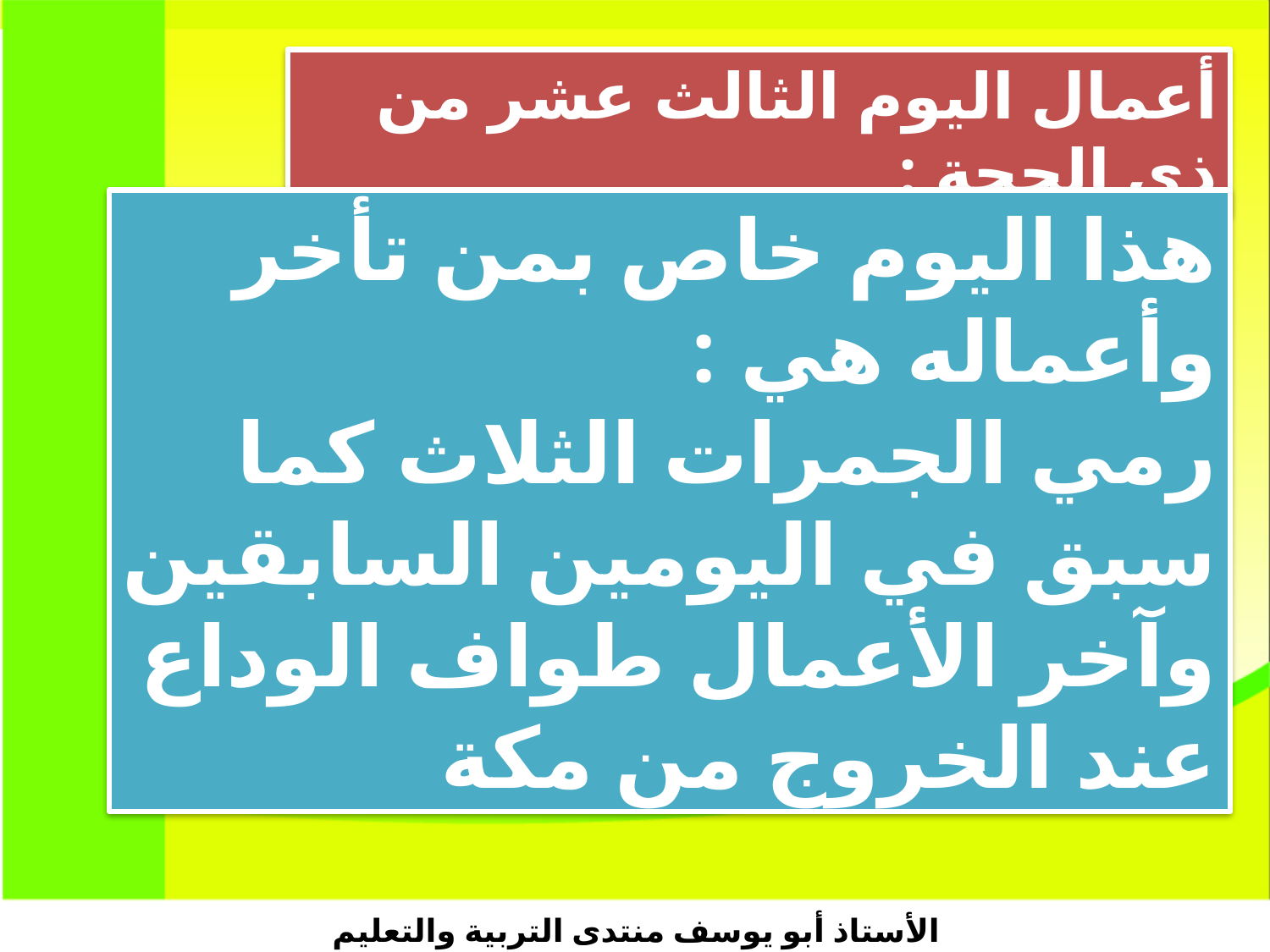

أعمال اليوم الثالث عشر من ذي الحجة :
هذا اليوم خاص بمن تأخر وأعماله هي :
رمي الجمرات الثلاث كما سبق في اليومين السابقين
وآخر الأعمال طواف الوداع عند الخروج من مكة
الأستاذ أبو يوسف منتدى التربية والتعليم بالمدينة المنورة